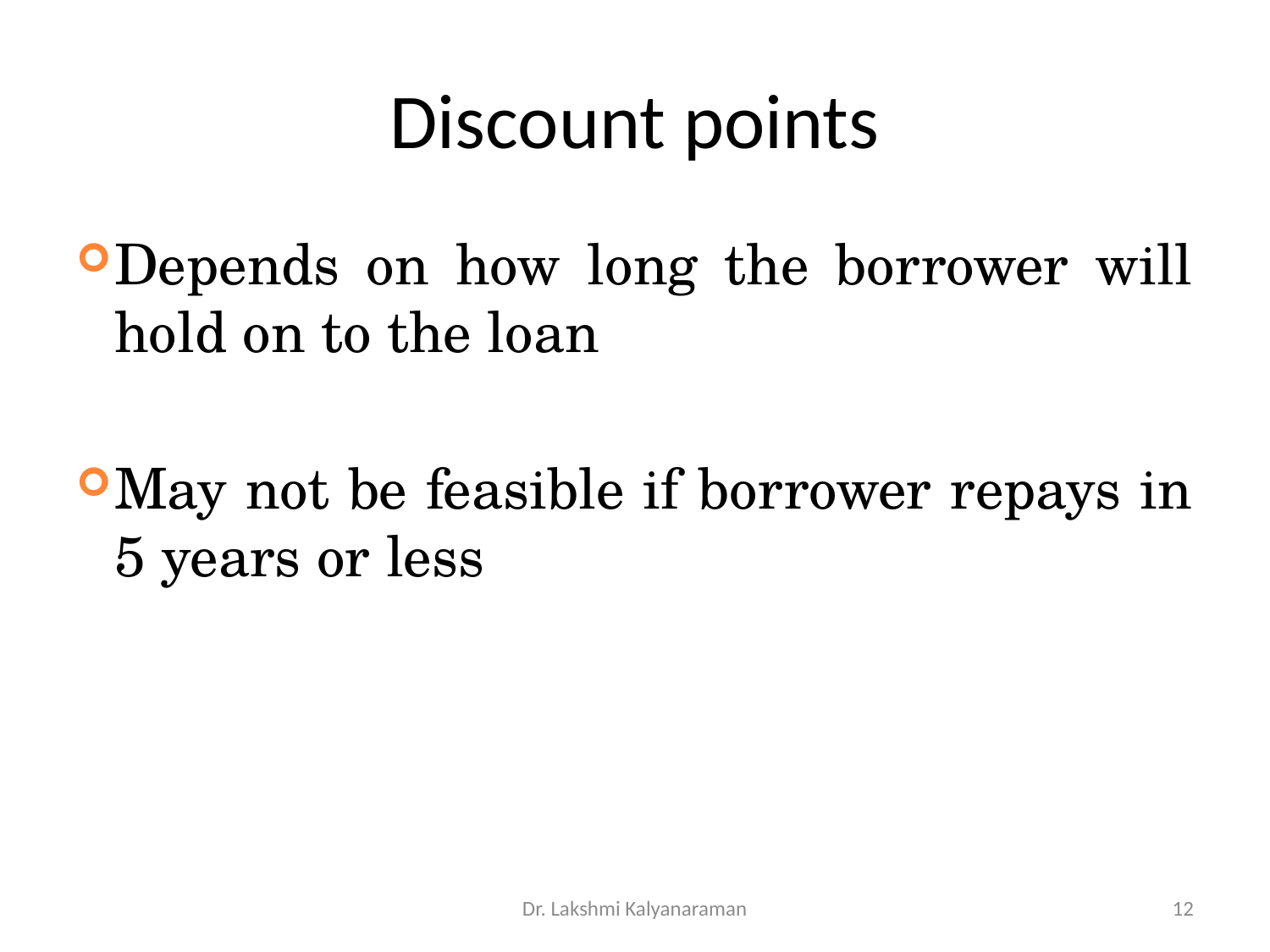

# Discount points
Depends on how long the borrower will hold on to the loan

May not be feasible if borrower repays in 5 years or less

Dr. Lakshmi Kalyanaraman
12